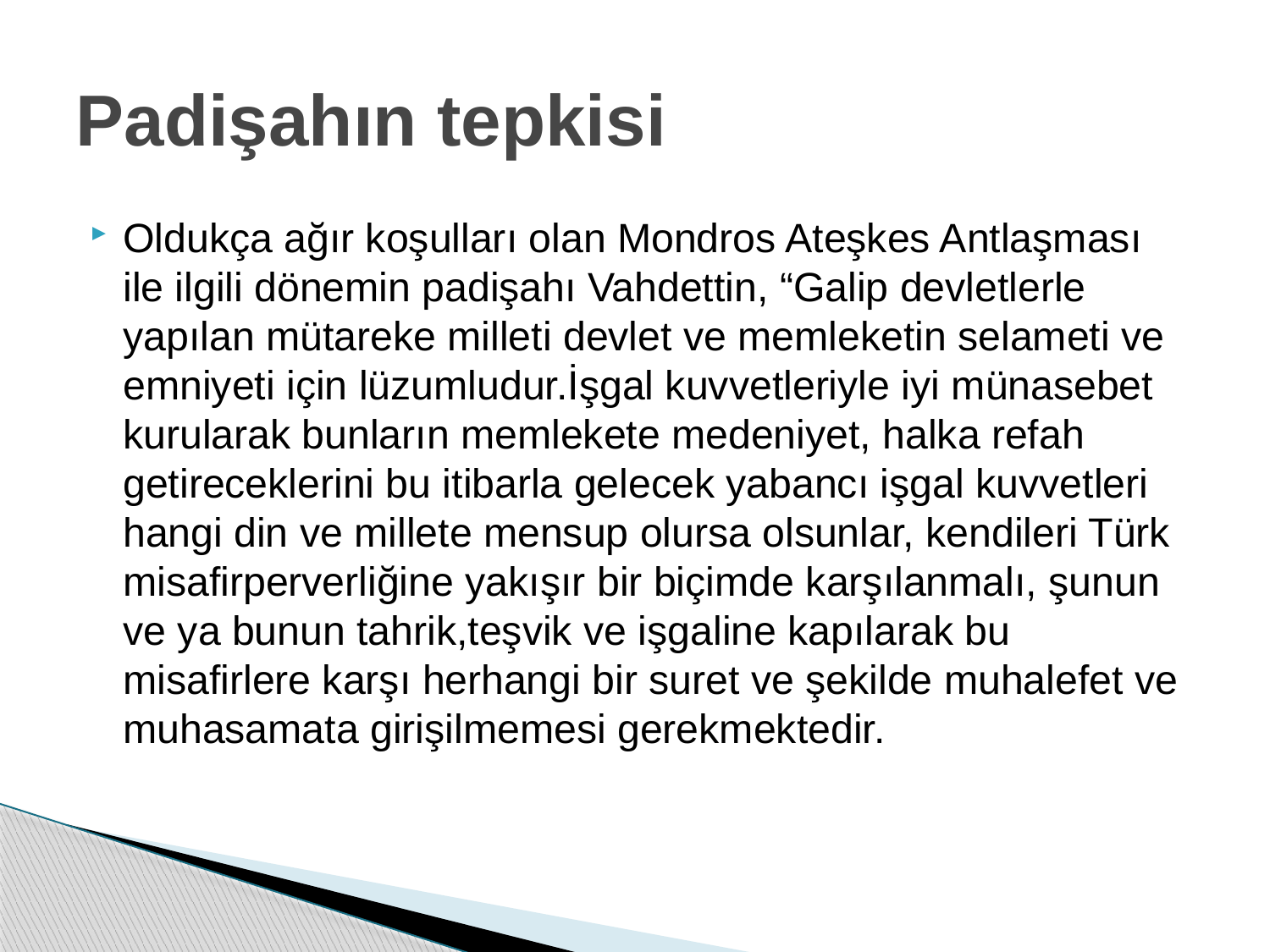

# Padişahın tepkisi
Oldukça ağır koşulları olan Mondros Ateşkes Antlaşması ile ilgili dönemin padişahı Vahdettin, “Galip devletlerle yapılan mütareke milleti devlet ve memleketin selameti ve emniyeti için lüzumludur.İşgal kuvvetleriyle iyi münasebet kurularak bunların memlekete medeniyet, halka refah getireceklerini bu itibarla gelecek yabancı işgal kuvvetleri hangi din ve millete mensup olursa olsunlar, kendileri Türk misafirperverliğine yakışır bir biçimde karşılanmalı, şunun ve ya bunun tahrik,teşvik ve işgaline kapılarak bu misafirlere karşı herhangi bir suret ve şekilde muhalefet ve muhasamata girişilmemesi gerekmektedir.